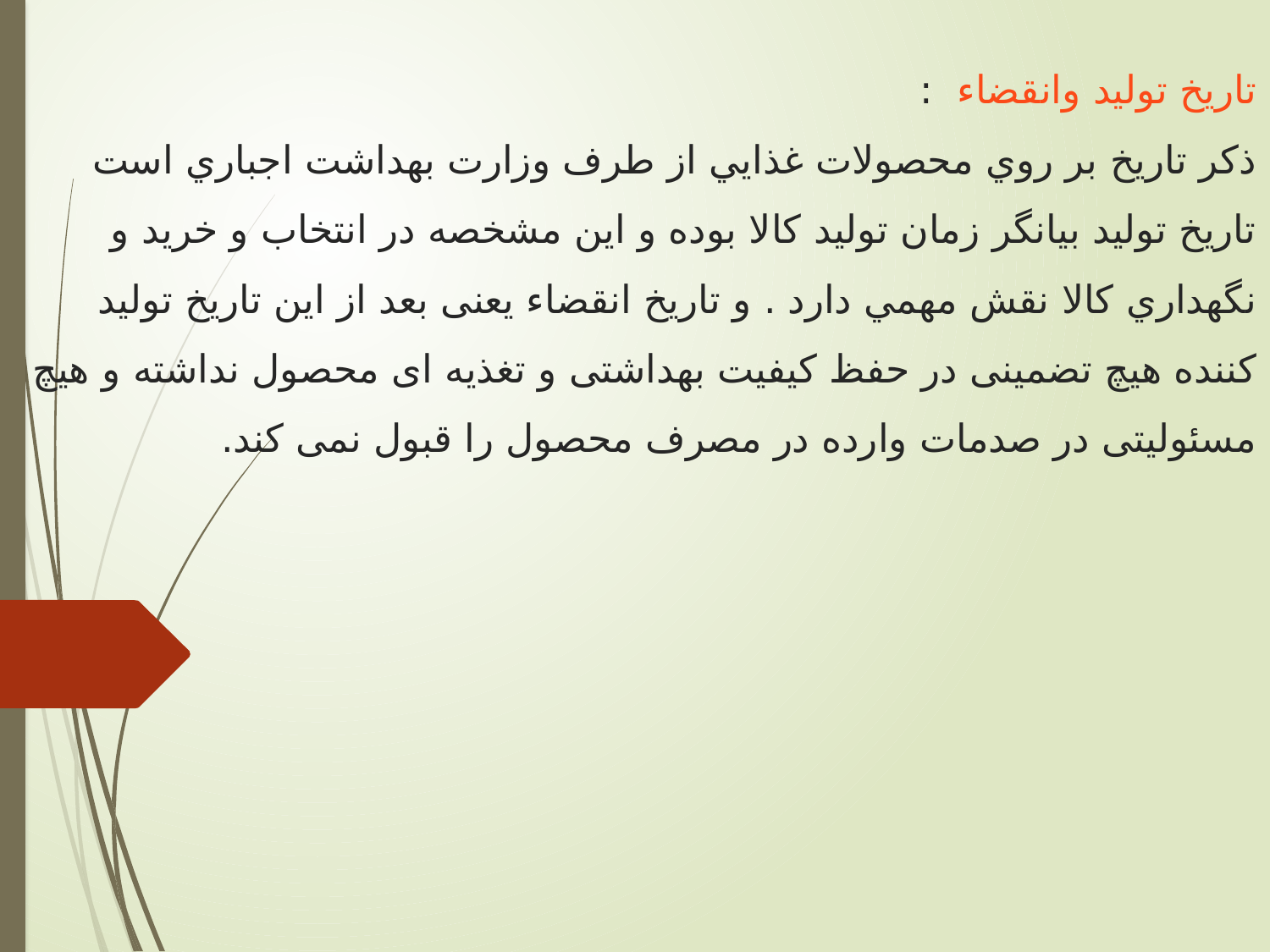

# تاريخ توليد وانقضاء  : ذكر تاريخ بر روي محصولات غذايي از طرف وزارت بهداشت اجباري است تاريخ توليد بيانگر زمان توليد كالا بوده و اين مشخصه در انتخاب و خريد و نگهداري كالا نقش مهمي دارد . و تاریخ انقضاء یعنی بعد از این تاریخ تولید کننده هیچ تضمینی در حفظ کیفیت بهداشتی و تغذیه ای محصول نداشته و هیچ مسئولیتی در صدمات وارده در مصرف محصول را قبول نمی کند.